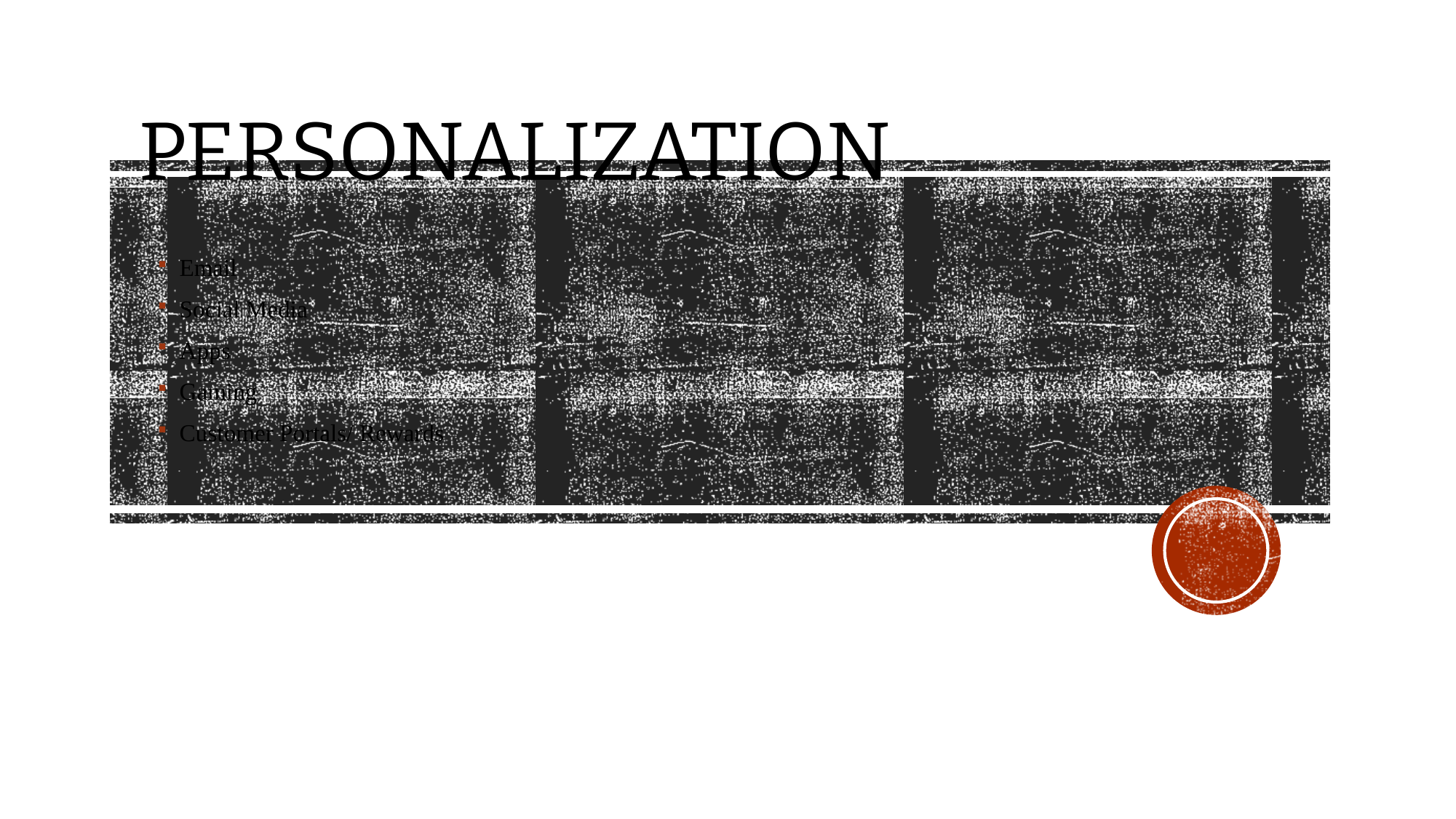

# PersonaLIzatioN
Email
Social Media
Apps
Gaming
Customer Portals/ Rewards